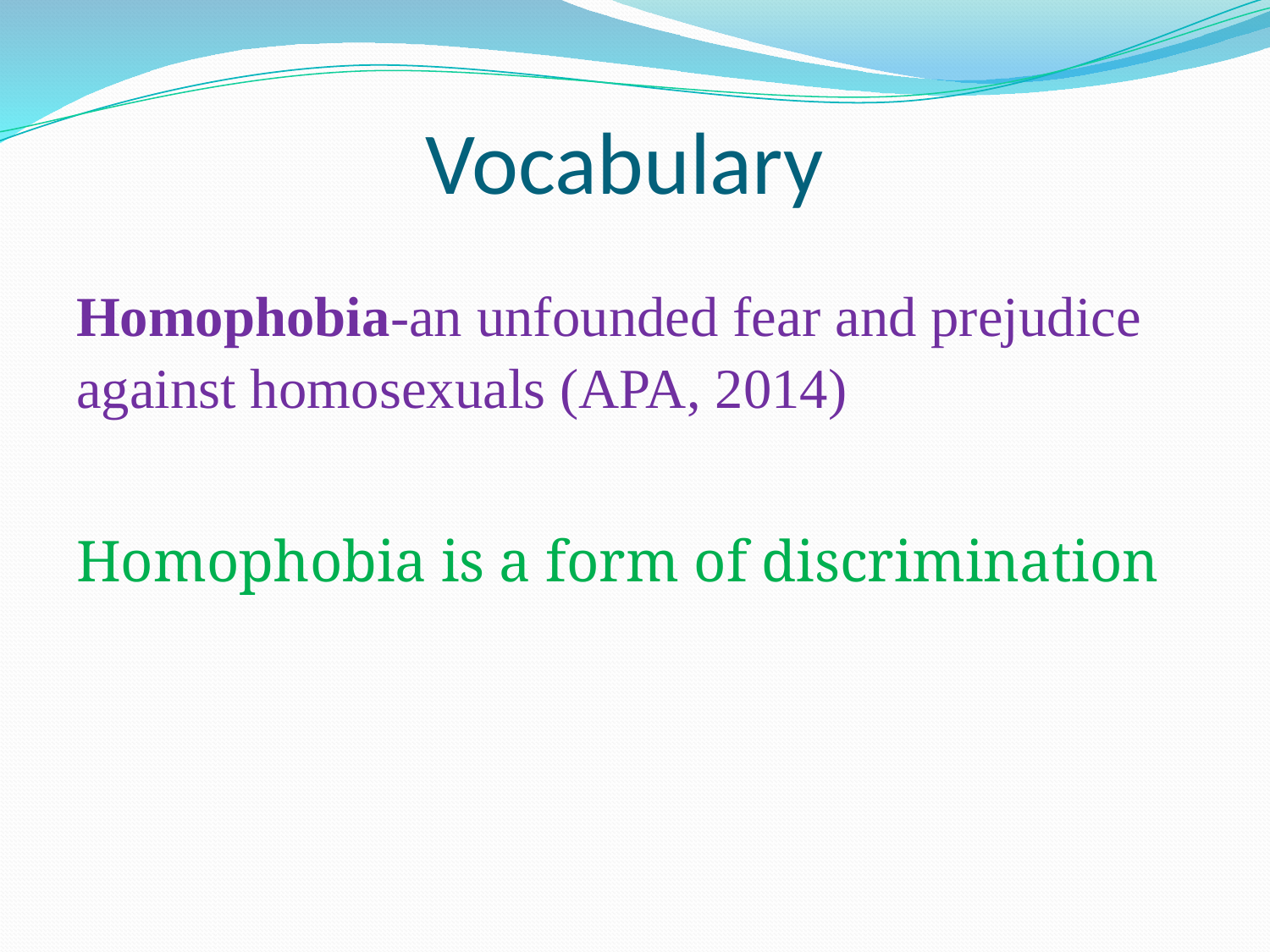

# Vocabulary
Homophobia-an unfounded fear and prejudice against homosexuals (APA, 2014)

Homophobia is a form of discrimination